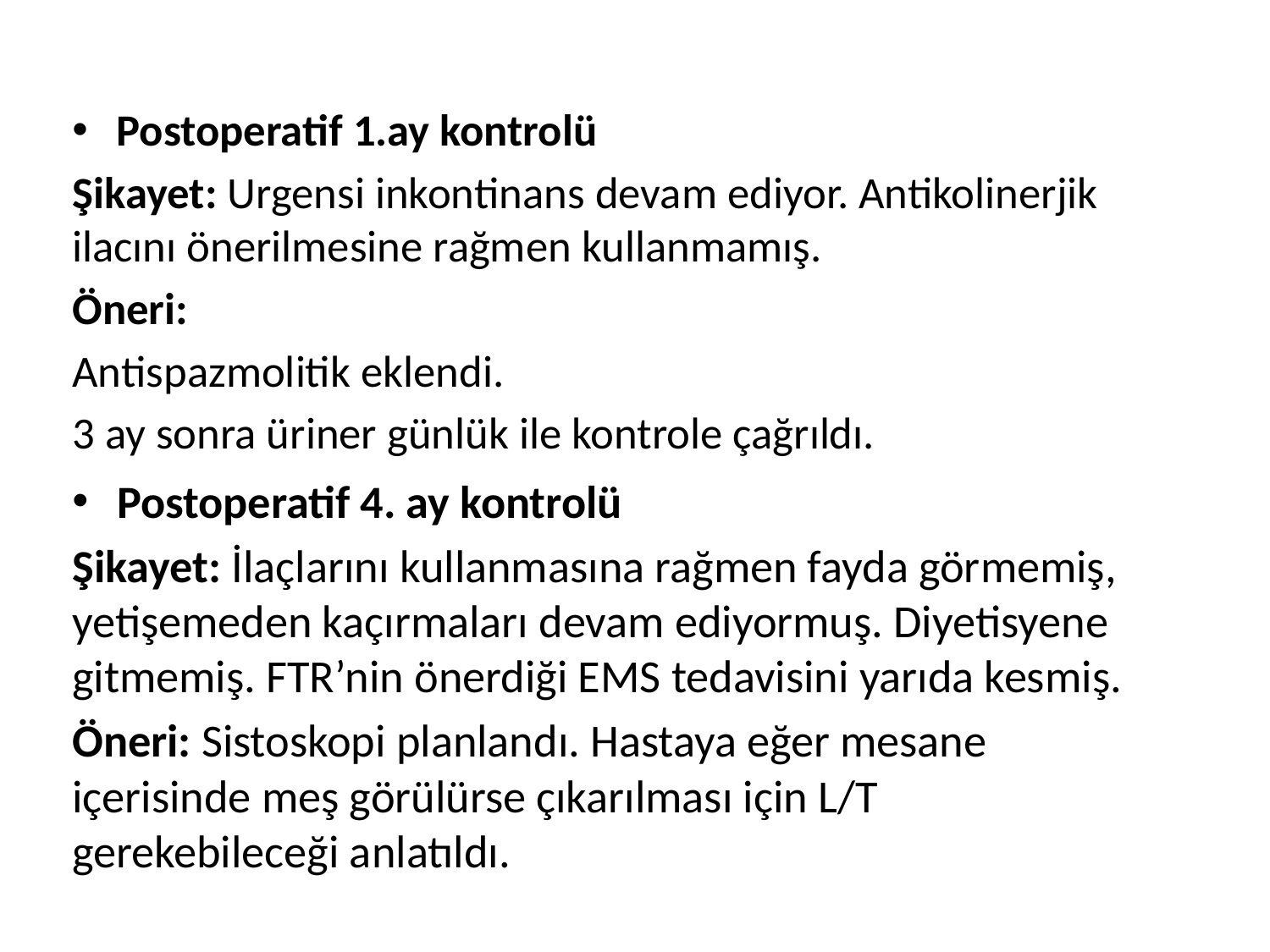

Postoperatif 1.ay kontrolü
Şikayet: Urgensi inkontinans devam ediyor. Antikolinerjik ilacını önerilmesine rağmen kullanmamış.
Öneri:
Antispazmolitik eklendi.
3 ay sonra üriner günlük ile kontrole çağrıldı.

Postoperatif 4. ay kontrolü
Şikayet: İlaçlarını kullanmasına rağmen fayda görmemiş, yetişemeden kaçırmaları devam ediyormuş. Diyetisyene gitmemiş. FTR’nin önerdiği EMS tedavisini yarıda kesmiş.
Öneri: Sistoskopi planlandı. Hastaya eğer mesane içerisinde meş görülürse çıkarılması için L/T gerekebileceği anlatıldı.